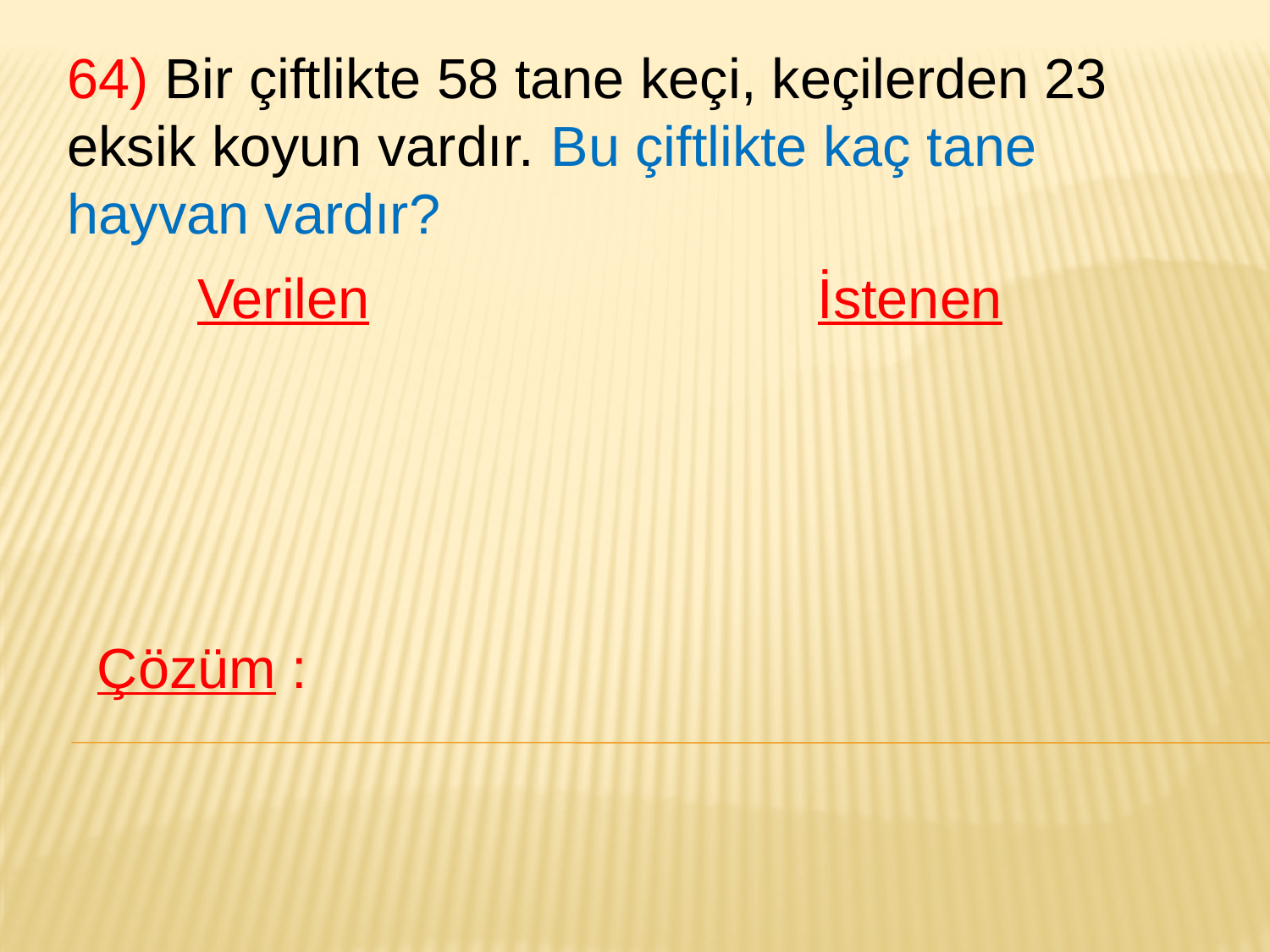

64) Bir çiftlikte 58 tane keçi, keçilerden 23  eksik koyun vardır. Bu çiftlikte kaç tane hayvan vardır?

Verilen
İstenen
Çözüm :